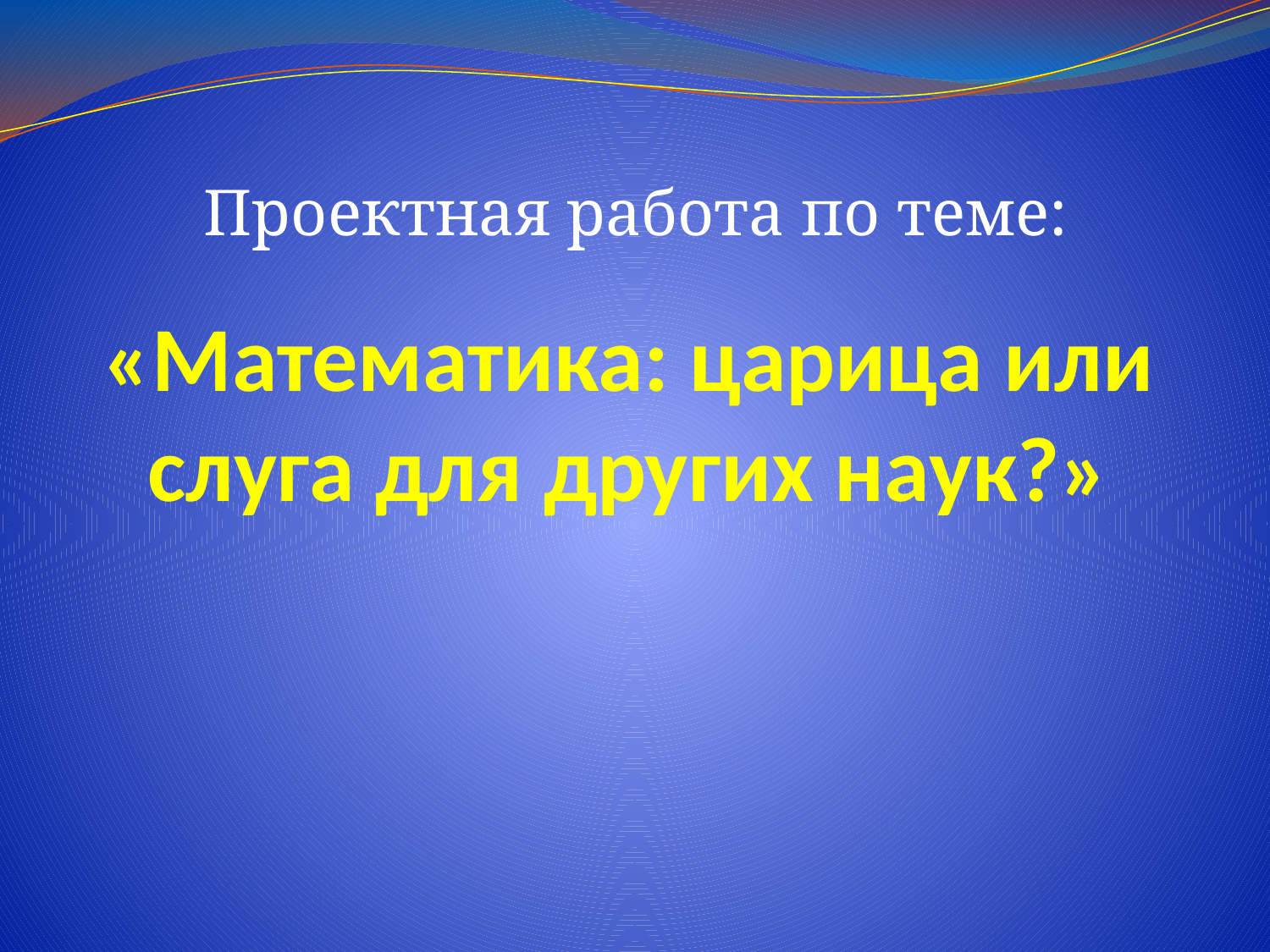

Проектная работа по теме:
# «Математика: царица или слуга для других наук?»